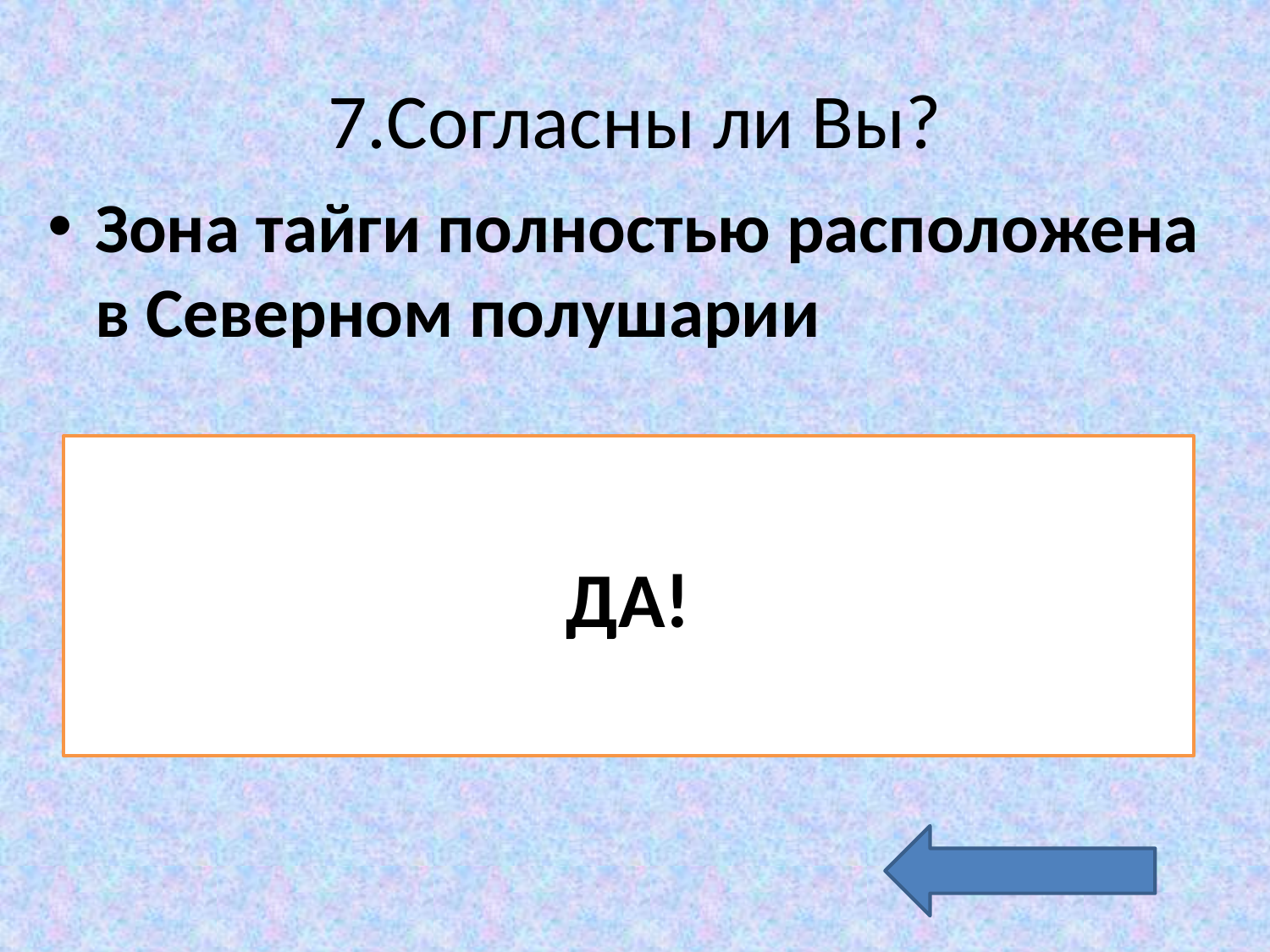

# 7.Согласны ли Вы?
Зона тайги полностью расположена в Северном полушарии
ДА!